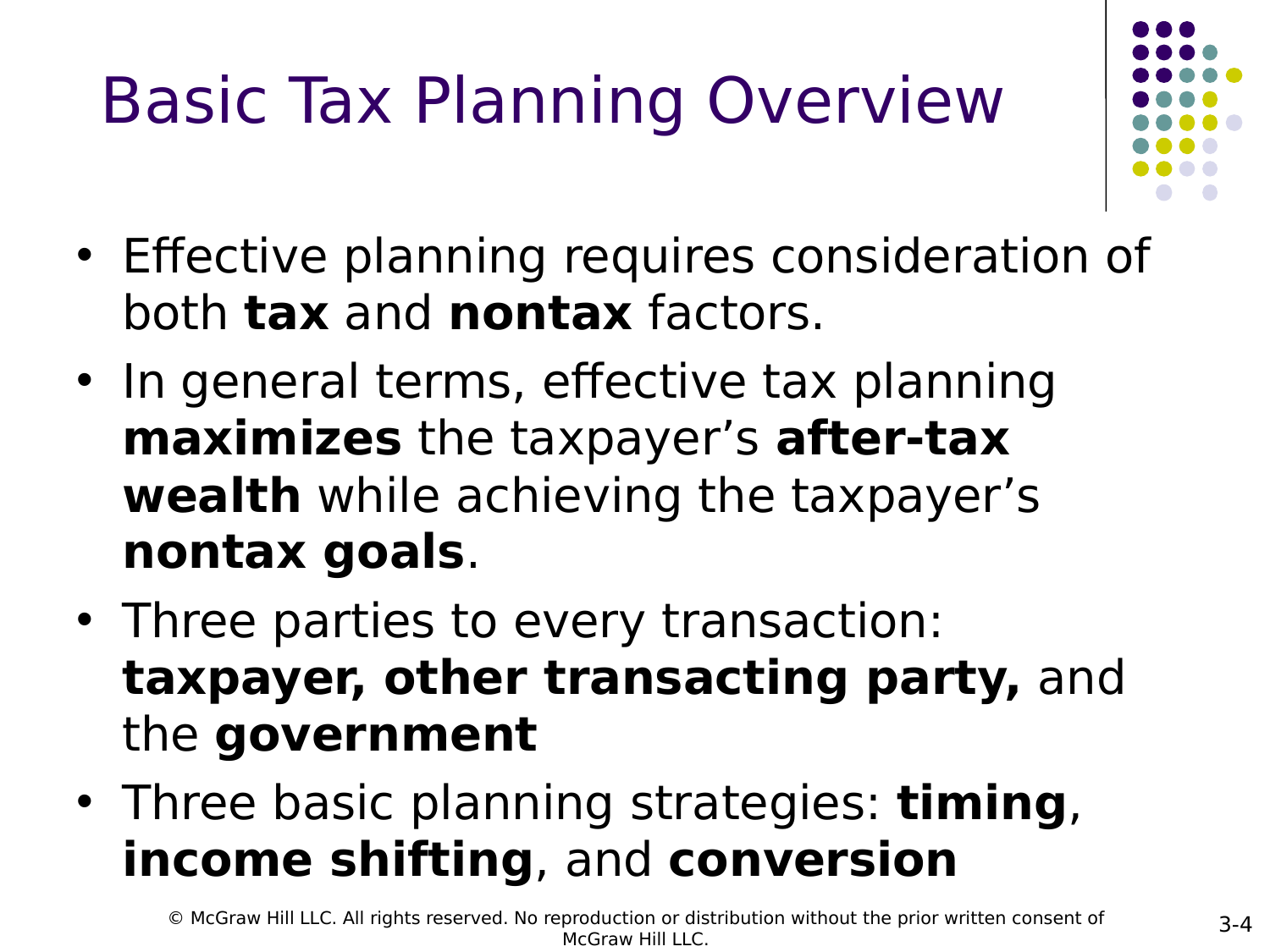

# Basic Tax Planning Overview
Effective planning requires consideration of both tax and nontax factors.
In general terms, effective tax planning maximizes the taxpayer’s after-tax wealth while achieving the taxpayer’s nontax goals.
Three parties to every transaction: taxpayer, other transacting party, and the government
Three basic planning strategies: timing, income shifting, and conversion
3-4